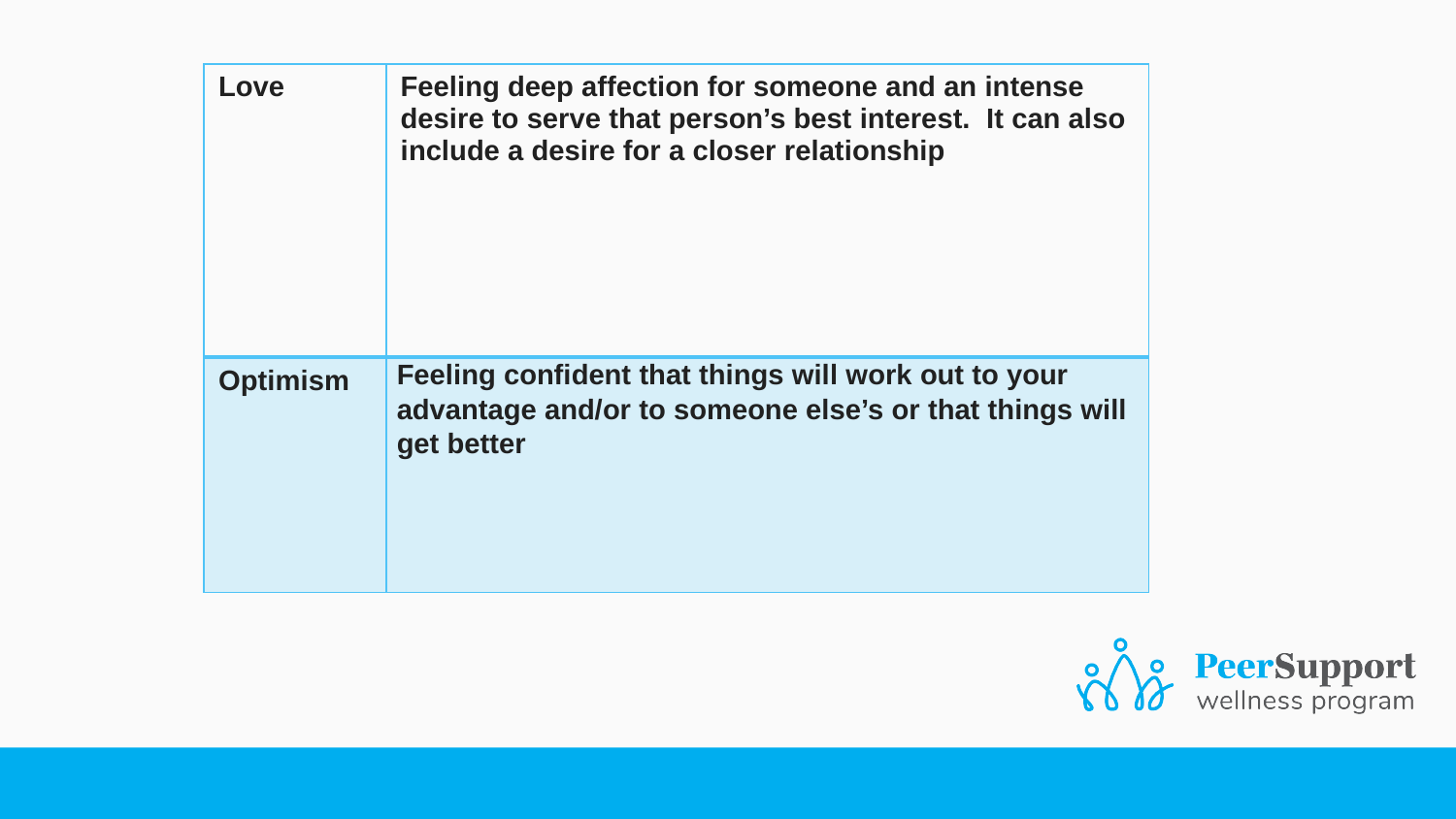

| Love | Feeling deep affection for someone and an intense desire to serve that person’s best interest. It can also include a desire for a closer relationship |
| --- | --- |
| Optimism | Feeling confident that things will work out to your advantage and/or to someone else’s or that things will get better |